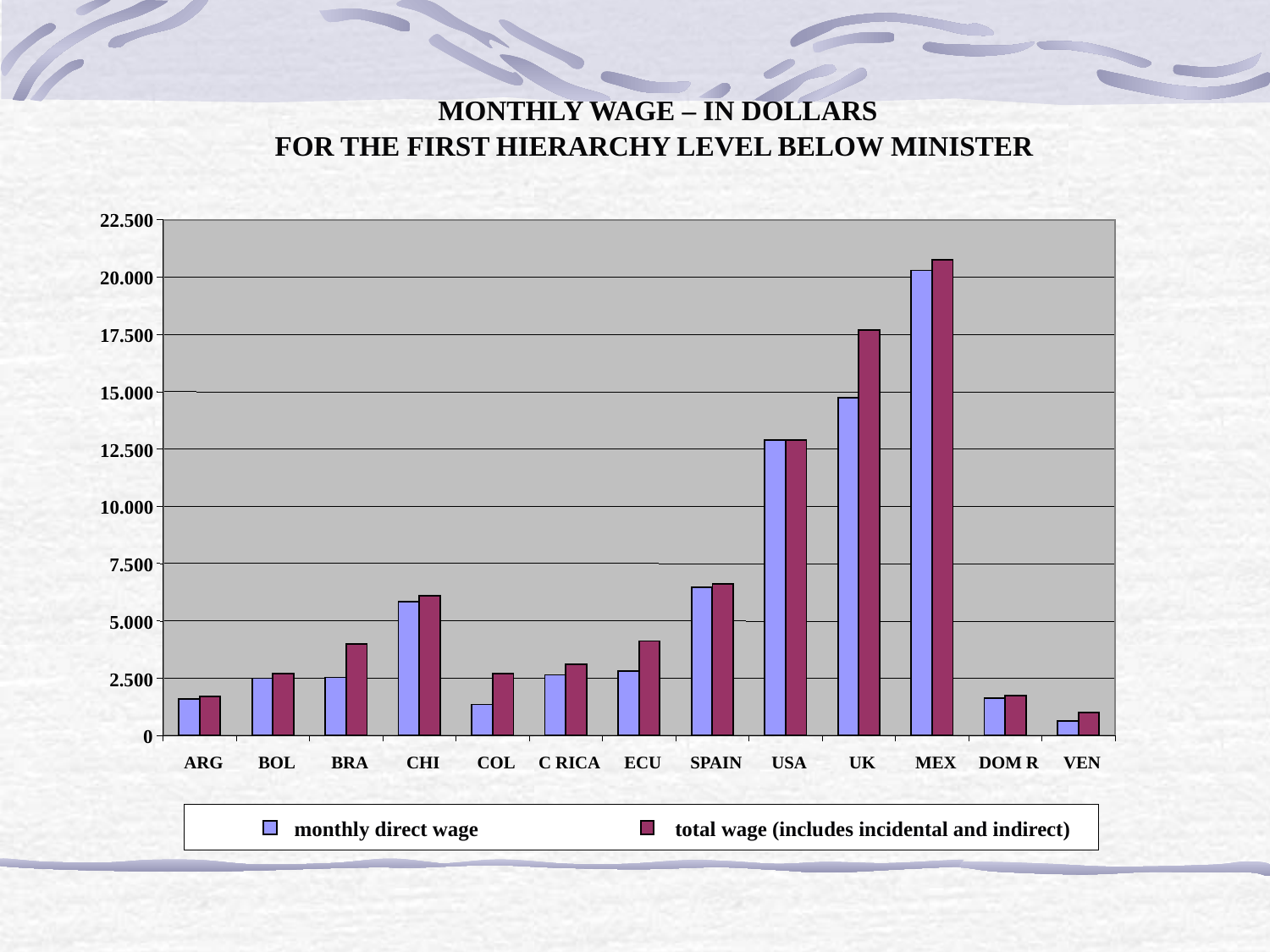

MONTHLY WAGE – IN DOLLARS
FOR THE FIRST HIERARCHY LEVEL BELOW MINISTER
22.500

20.000

17.500

15.000

12.500

10.000

7.500

5.000

2.500

0

ARG
BOL
BRA
CHI
COL
C RICA
ECU
SPAIN
USA
UK
MEX
DOM R
VEN

monthly direct wage
total wage (includes incidental and indirect)